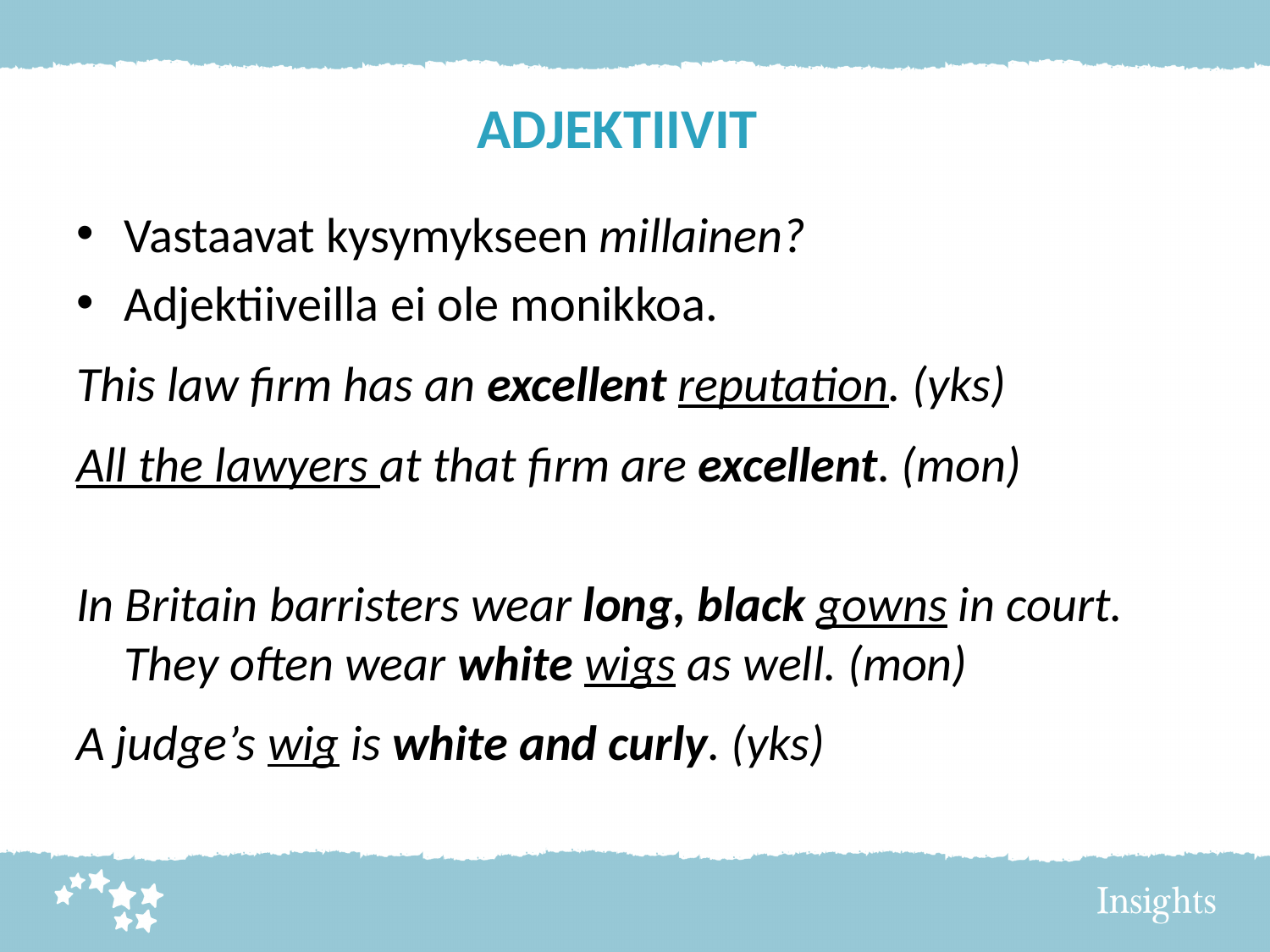

# ADJEKTIIVIT
Vastaavat kysymykseen millainen?
Adjektiiveilla ei ole monikkoa.
This law firm has an excellent reputation. (yks)
All the lawyers at that firm are excellent. (mon)

In Britain barristers wear long, black gowns in court. They often wear white wigs as well. (mon)
A judge’s wig is white and curly. (yks)